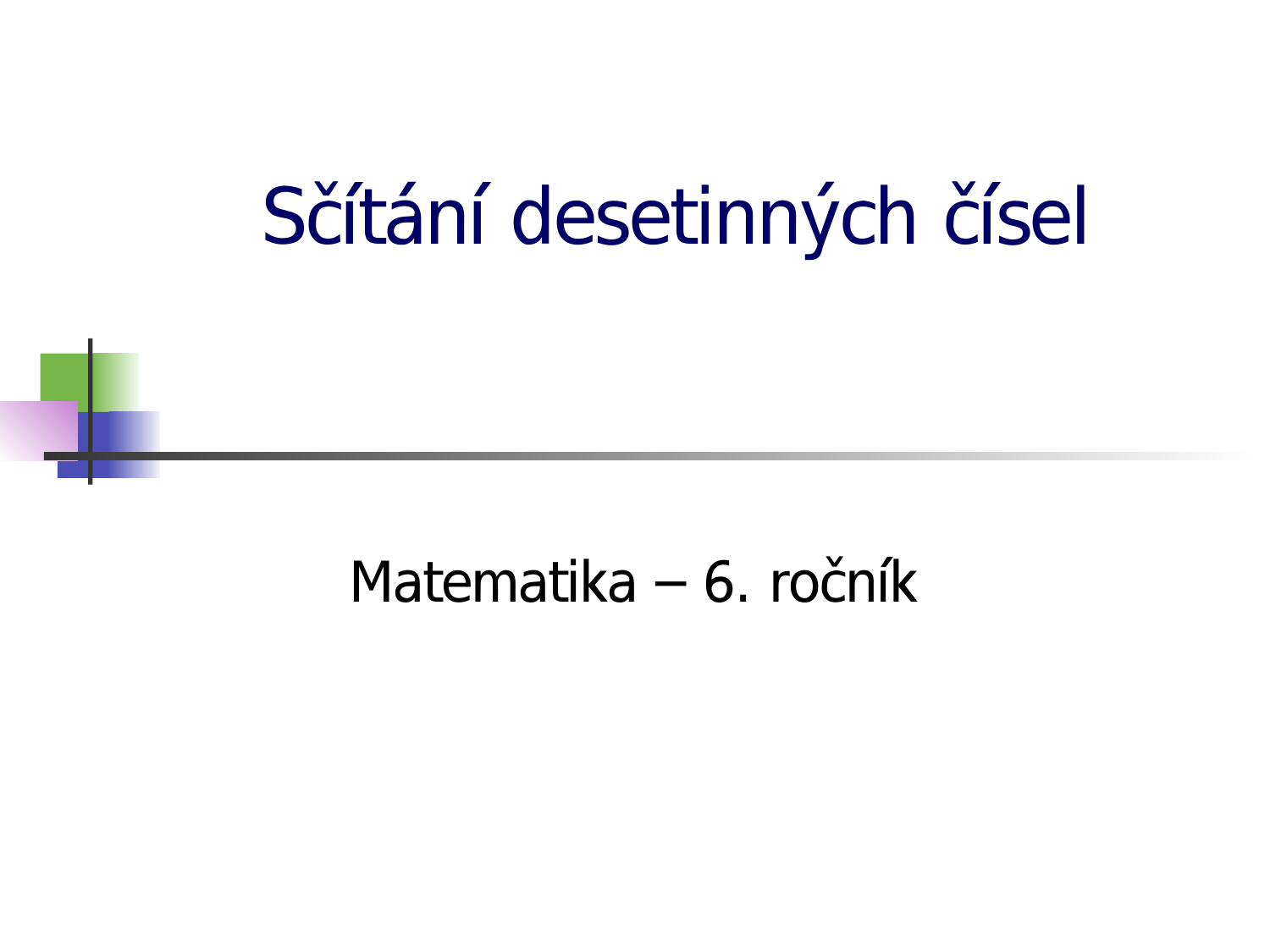

# Sčítání desetinných čísel
Matematika – 6. ročník